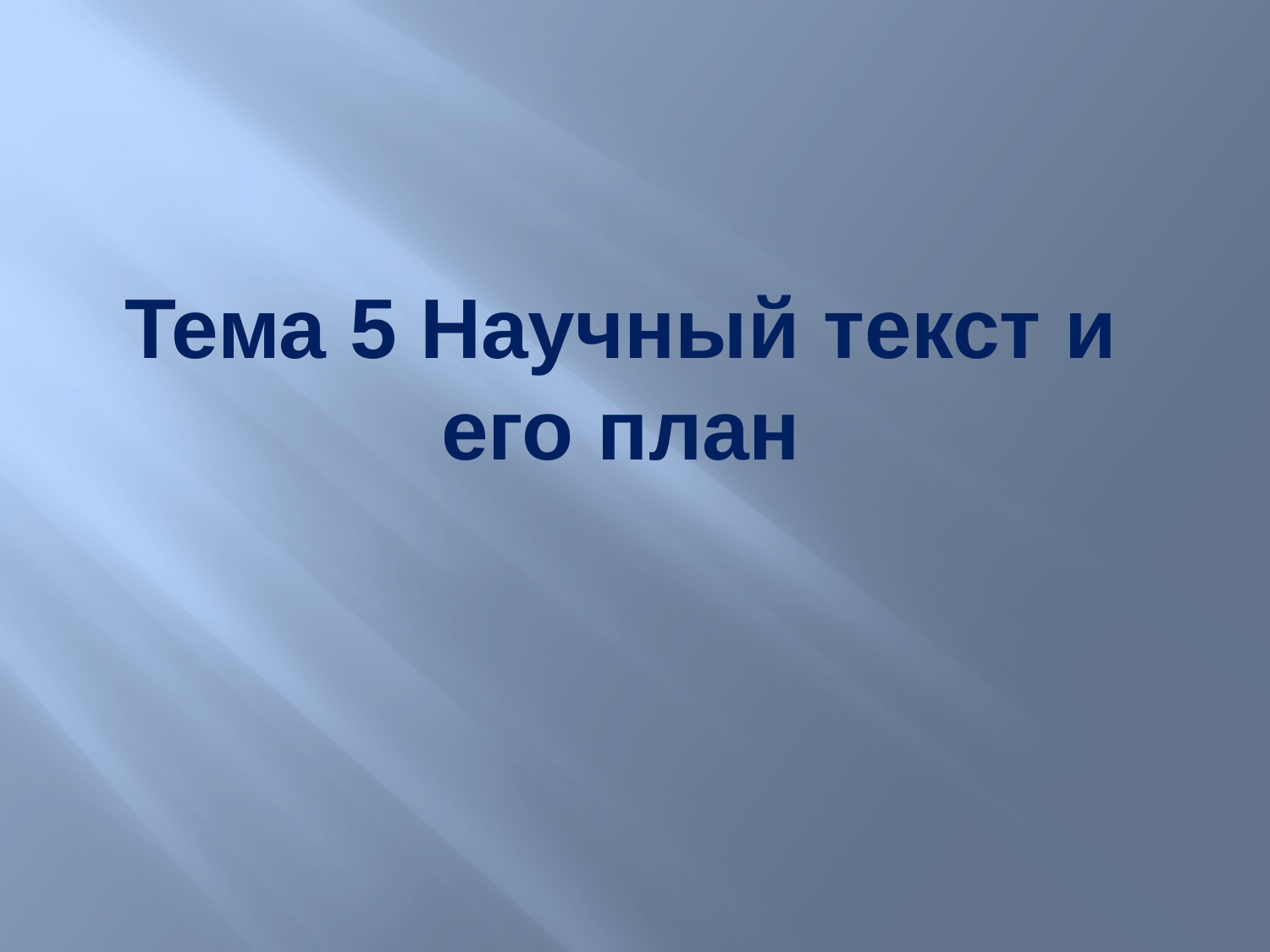

# Тема 5 Научный текст и его план